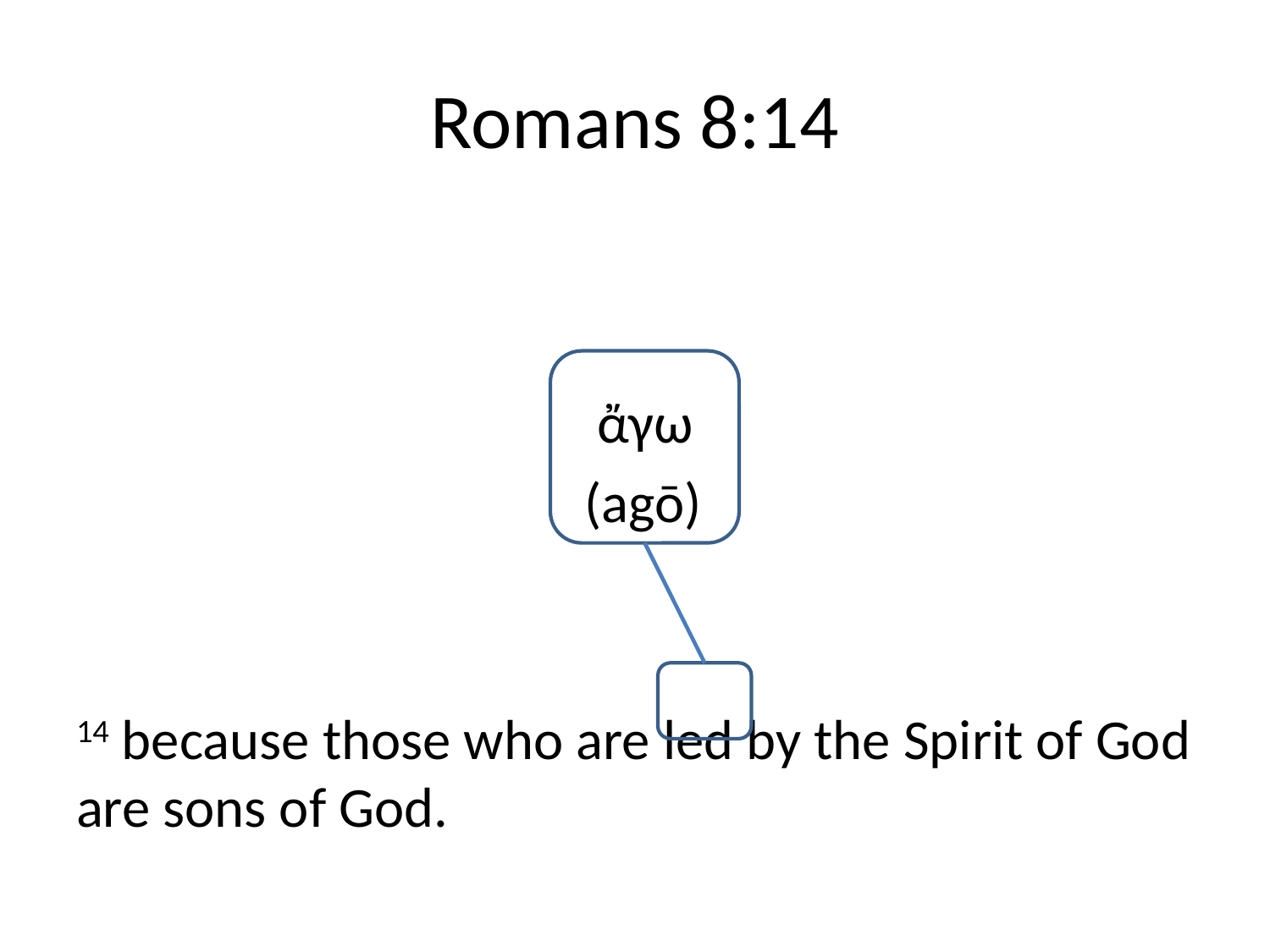

# Romans 8:14

				 ἄγω
				(agō)

14 because those who are led by the Spirit of God are sons of God.